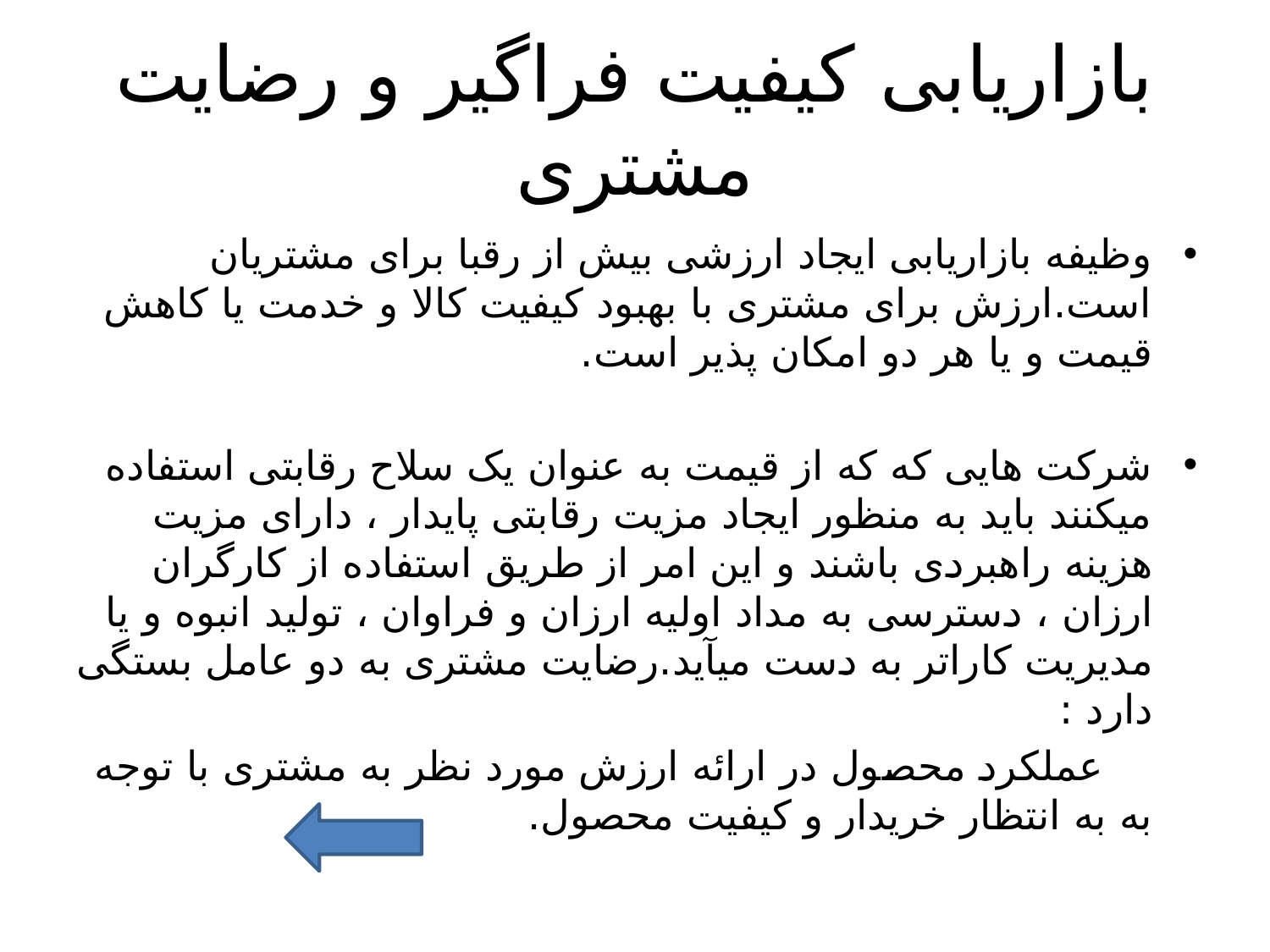

# بازاریابی کیفیت فراگیر و رضایت مشتری
وظیفه بازاریابی ایجاد ارزشی بیش از رقبا برای مشتریان است.ارزش برای مشتری با بهبود کیفیت کالا و خدمت یا کاهش قیمت و یا هر دو امکان پذیر است.

شرکت هایی که که از قیمت به عنوان یک سلاح رقابتی استفاده میکنند باید به منظور ایجاد مزیت رقابتی پایدار ، دارای مزیت هزینه راهبردی باشند و این امر از طریق استفاده از کارگران ارزان ، دسترسی به مداد اولیه ارزان و فراوان ، تولید انبوه و یا مدیریت کاراتر به دست میآید.رضایت مشتری به دو عامل بستگی دارد :
       عملکرد محصول در ارائه ارزش مورد نظر به مشتری با توجه به به انتظار خریدار و کیفیت محصول.